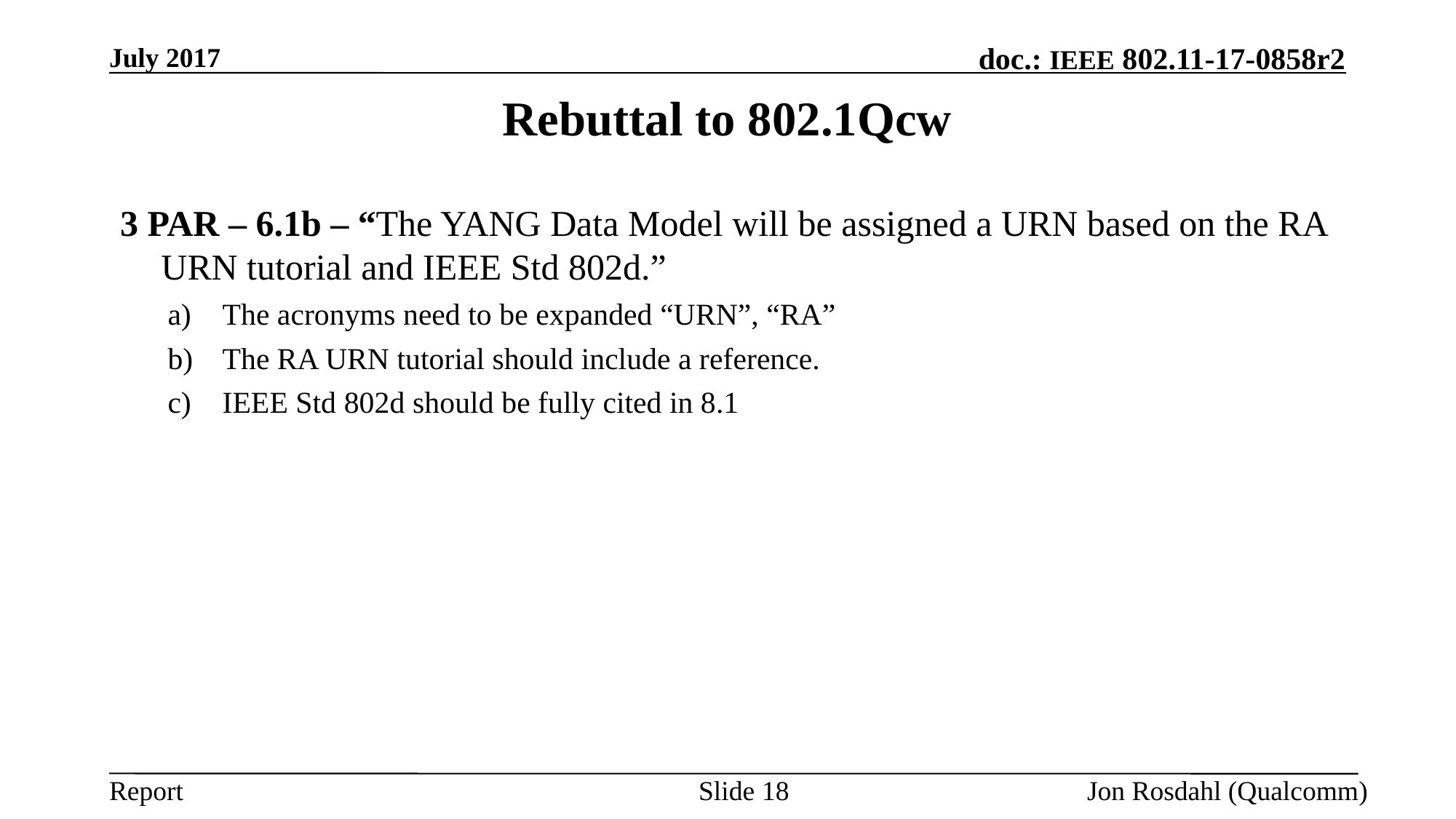

July 2017
# Rebuttal to 802.1Qcw
3 PAR – 6.1b – “The YANG Data Model will be assigned a URN based on the RA URN tutorial and IEEE Std 802d.”
The acronyms need to be expanded “URN”, “RA”
The RA URN tutorial should include a reference.
IEEE Std 802d should be fully cited in 8.1

Slide 18
Jon Rosdahl (Qualcomm)